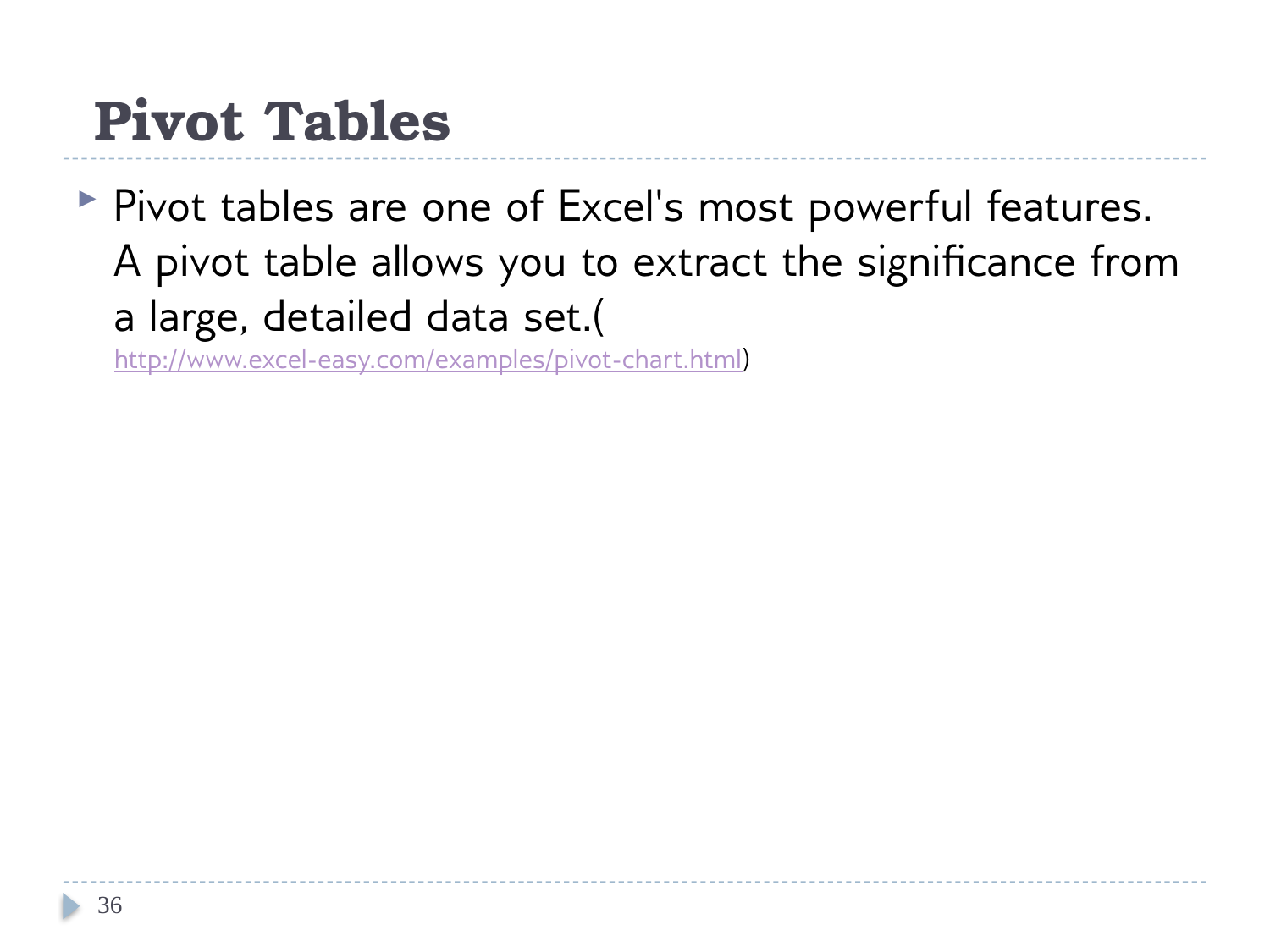

# Pivot Tables
Pivot tables are one of Excel's most powerful features. A pivot table allows you to extract the significance from a large, detailed data set.(http://www.excel-easy.com/examples/pivot-chart.html)

36